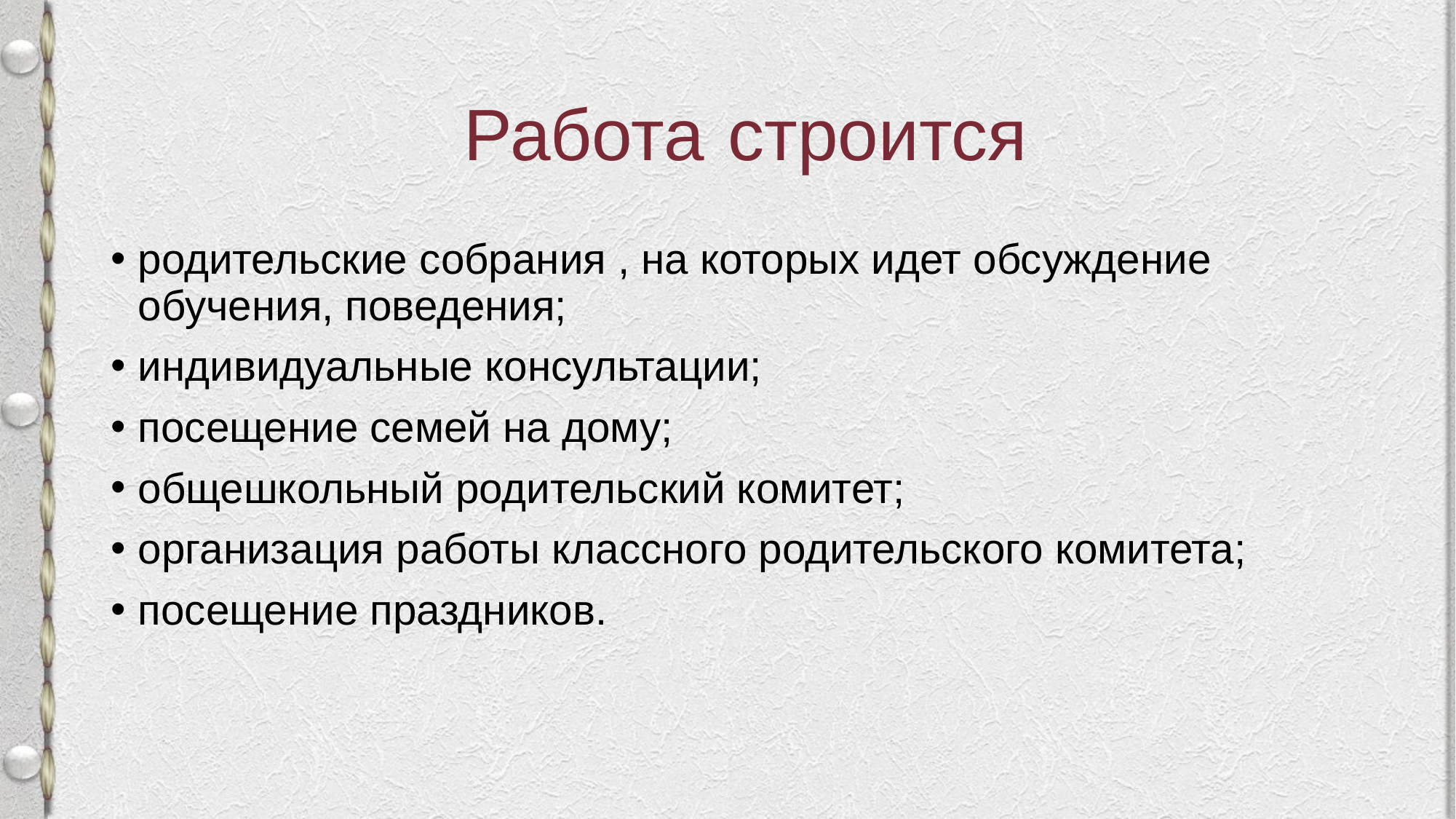

# Работа строится
родительские собрания , на которых идет обсуждение обучения, поведения;
индивидуальные консультации;
посещение семей на дому;
общешкольный родительский комитет;
организация работы классного родительского комитета;
посещение праздников.